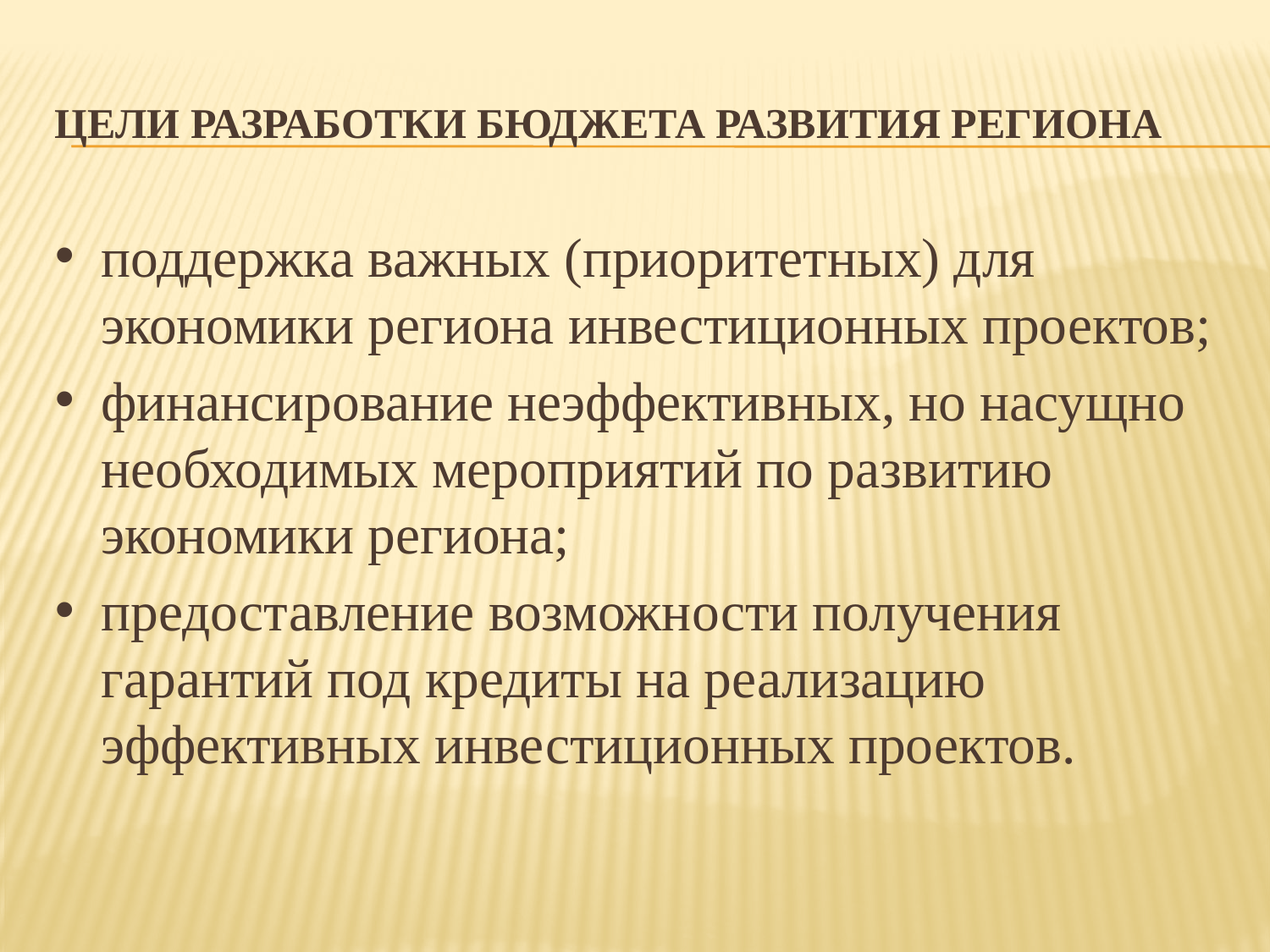

# Цели разработки бюджета развития региона
поддержка важных (приоритетных) для экономики региона инвестиционных проектов;
финансирование неэффективных, но насущно необходимых мероприятий по развитию экономики региона;
предоставление возможности получения гарантий под кредиты на реализацию эффективных инвестиционных проектов.